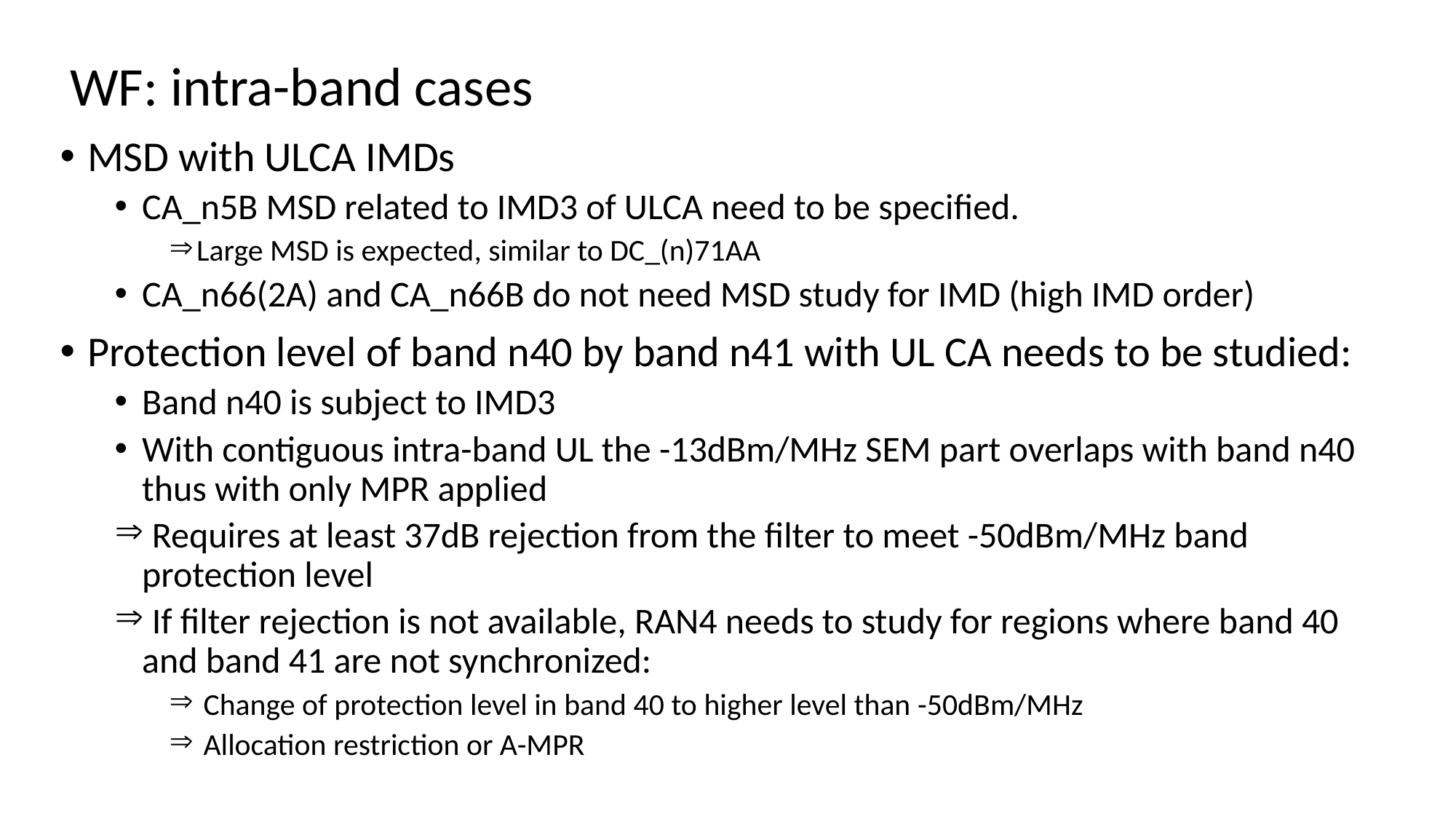

# WF: intra-band cases
MSD with ULCA IMDs
CA_n5B MSD related to IMD3 of ULCA need to be specified.
Large MSD is expected, similar to DC_(n)71AA
CA_n66(2A) and CA_n66B do not need MSD study for IMD (high IMD order)
Protection level of band n40 by band n41 with UL CA needs to be studied:
Band n40 is subject to IMD3
With contiguous intra-band UL the -13dBm/MHz SEM part overlaps with band n40 thus with only MPR applied
 Requires at least 37dB rejection from the filter to meet -50dBm/MHz band protection level
 If filter rejection is not available, RAN4 needs to study for regions where band 40 and band 41 are not synchronized:
 Change of protection level in band 40 to higher level than -50dBm/MHz
 Allocation restriction or A-MPR